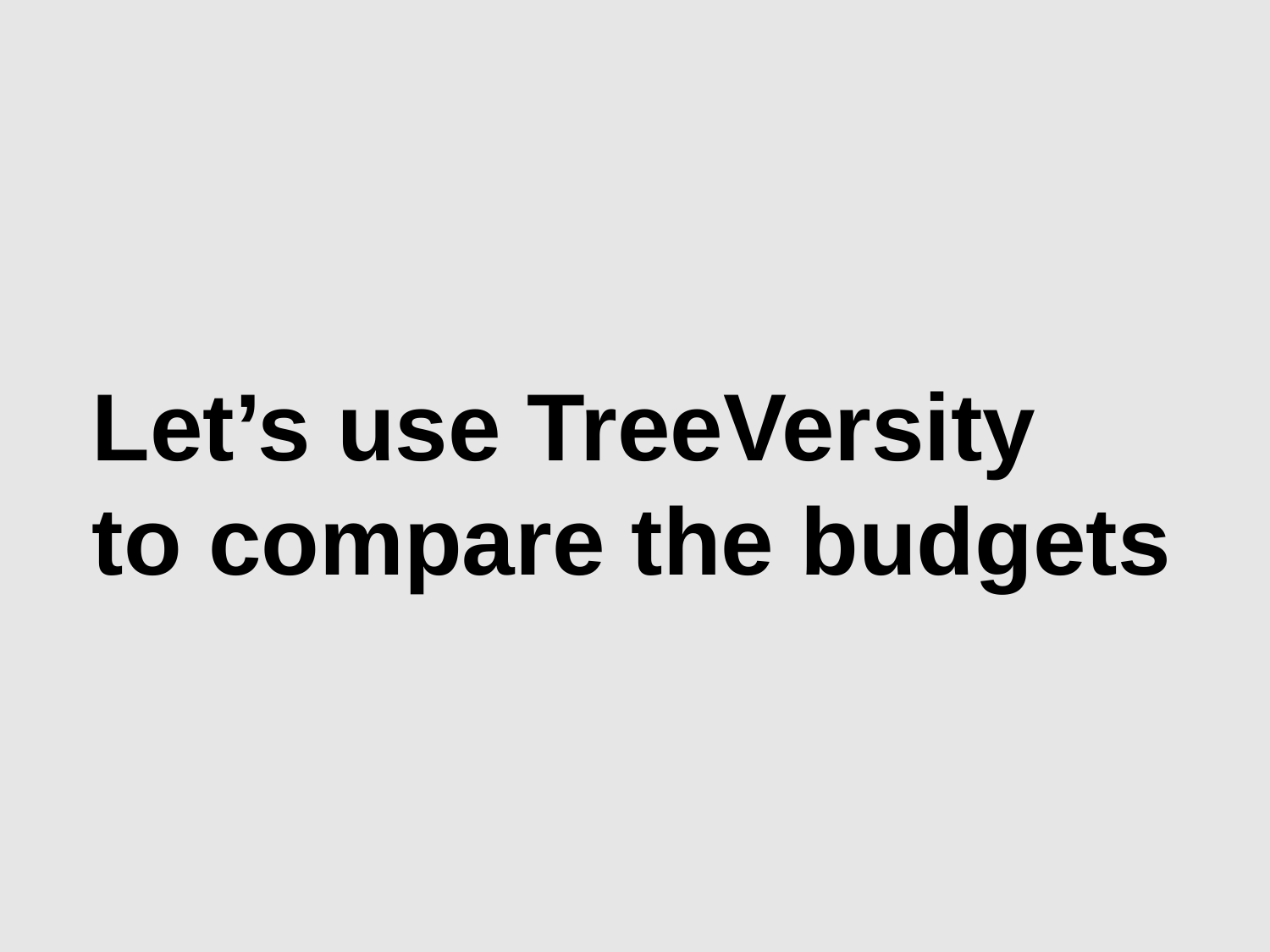

Let’s use TreeVersity
to compare the budgets